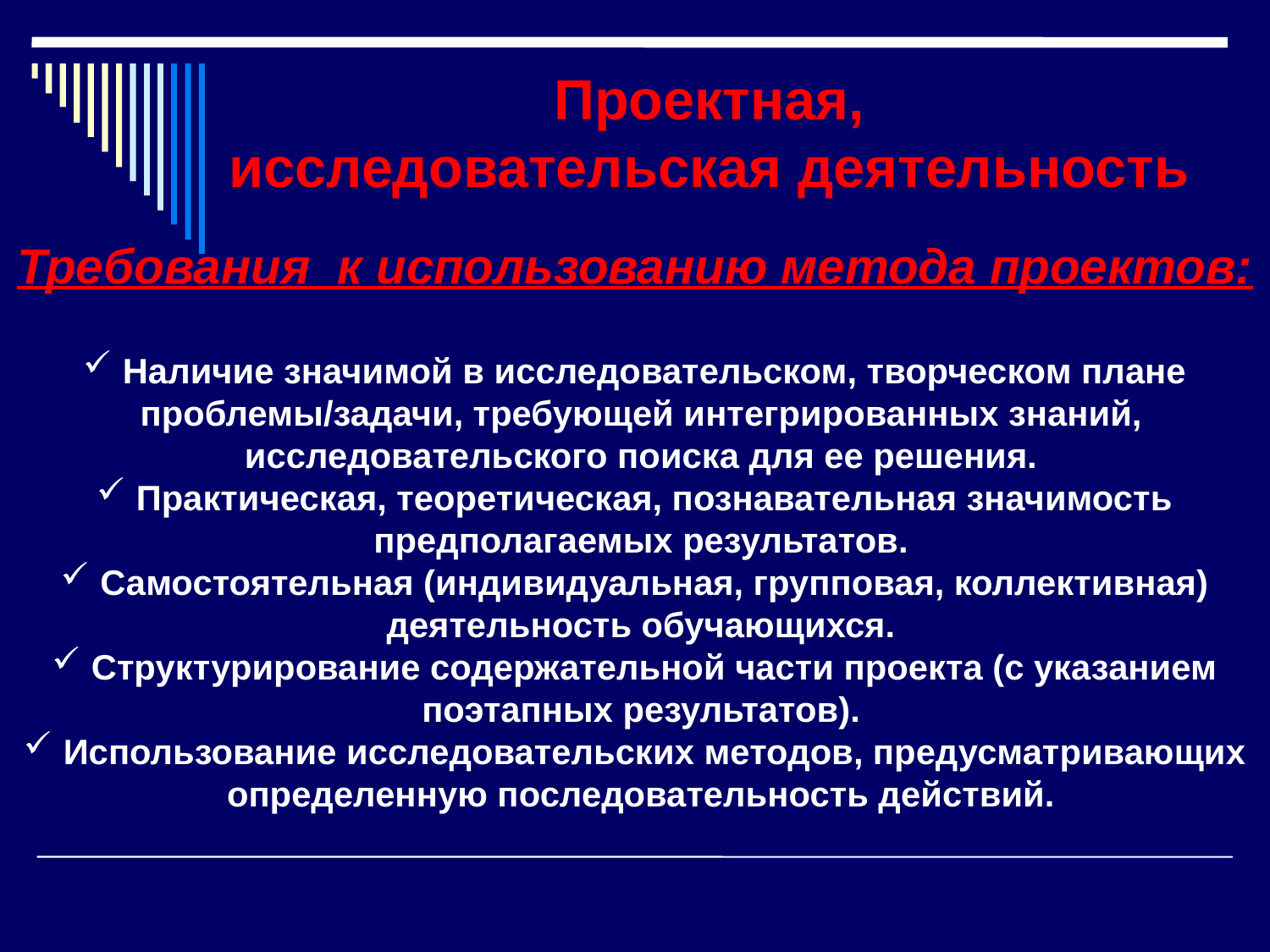

# Проектная, исследовательская деятельность
Требования  к использованию метода проектов:

 Наличие значимой в исследовательском, творческом плане проблемы/задачи, требующей интегрированных знаний, исследовательского поиска для ее решения.
 Практическая, теоретическая, познавательная значимость предполагаемых результатов.
 Самостоятельная (индивидуальная, групповая, коллективная) деятельность обучающихся.
 Структурирование содержательной части проекта (с указанием поэтапных результатов).
 Использование исследовательских методов, предусматривающих определенную последовательность действий.